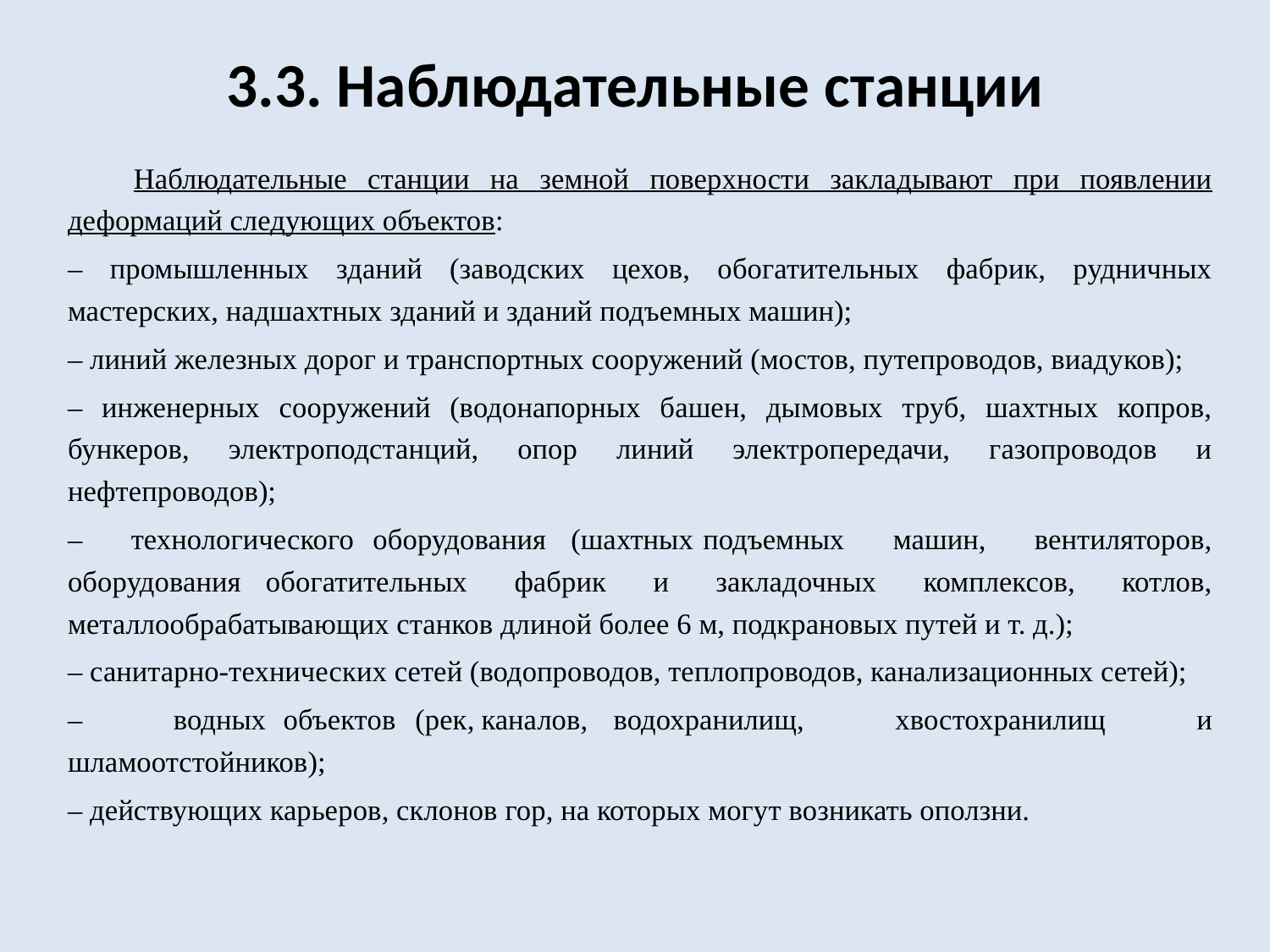

# 3.3. Наблюдательные станции
	Наблюдательные станции на земной поверхности закладывают при появлении деформаций следующих объектов:
– промышленных зданий (заводских цехов, обогатительных фабрик, рудничных мастерских, надшахтных зданий и зданий подъемных машин);
– линий железных дорог и транспортных сооружений (мостов, путепроводов, виадуков);
– инженерных сооружений (водонапорных башен, дымовых труб, шахтных копров, бункеров, электроподстанций, опор линий электропередачи, газопроводов и нефтепроводов);
– технологического	оборудования	(шахтных	подъемных машин, вентиляторов, оборудования	обогатительных фабрик и закладочных комплексов, котлов, металлообрабатывающих станков длиной более 6 м, подкрановых путей и т. д.);
– санитарно-технических сетей (водопроводов, теплопроводов, канализационных сетей);
– водных	объектов	(рек,	каналов,	водохранилищ, хвостохранилищ и шламоотстойников);
– действующих карьеров, склонов гор, на которых могут возникать оползни.